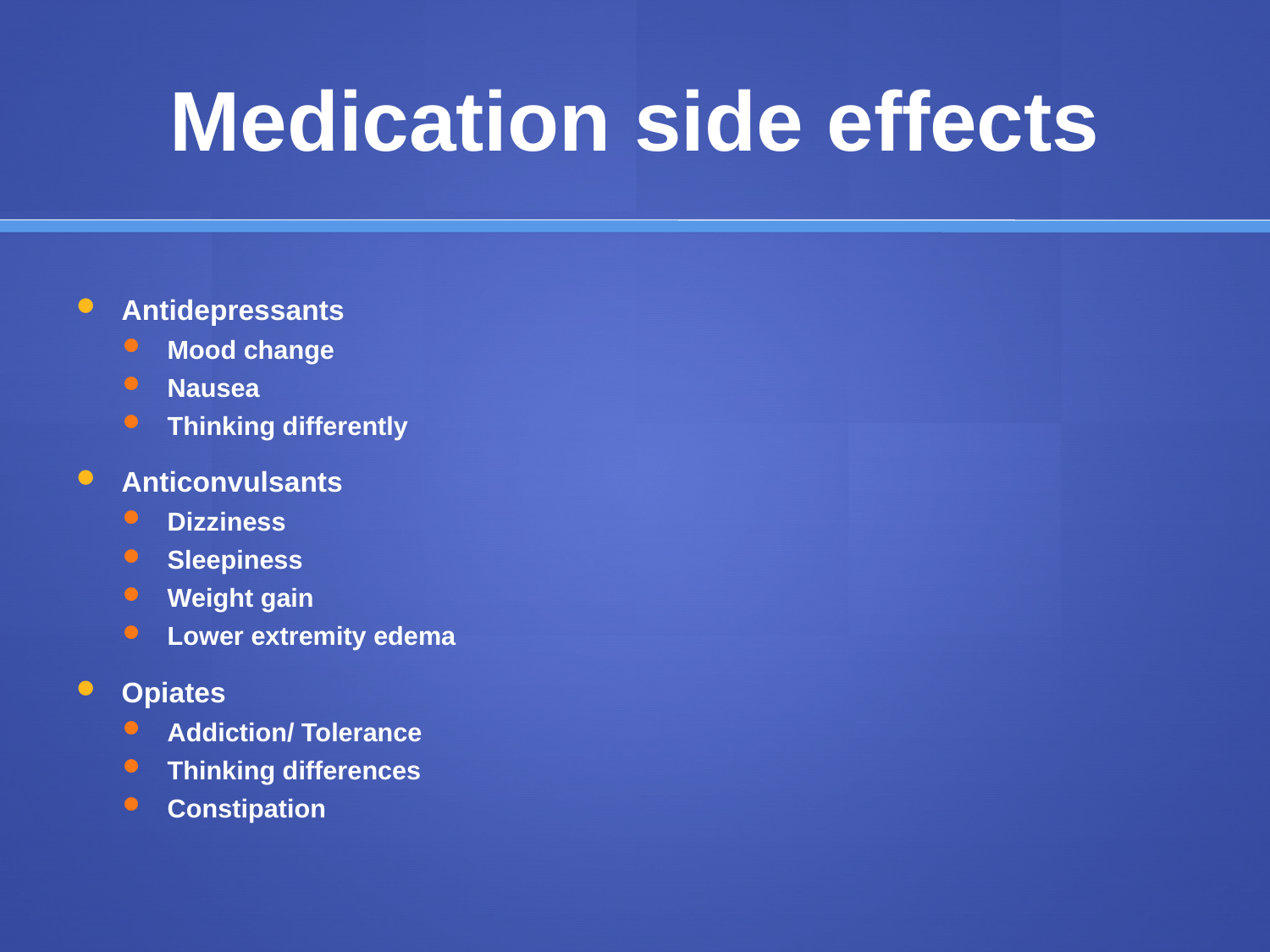

# Medication side effects
Antidepressants
Mood change
Nausea
Thinking differently
Anticonvulsants
Dizziness
Sleepiness
Weight gain
Lower extremity edema
Opiates
Addiction/ Tolerance
Thinking differences
Constipation